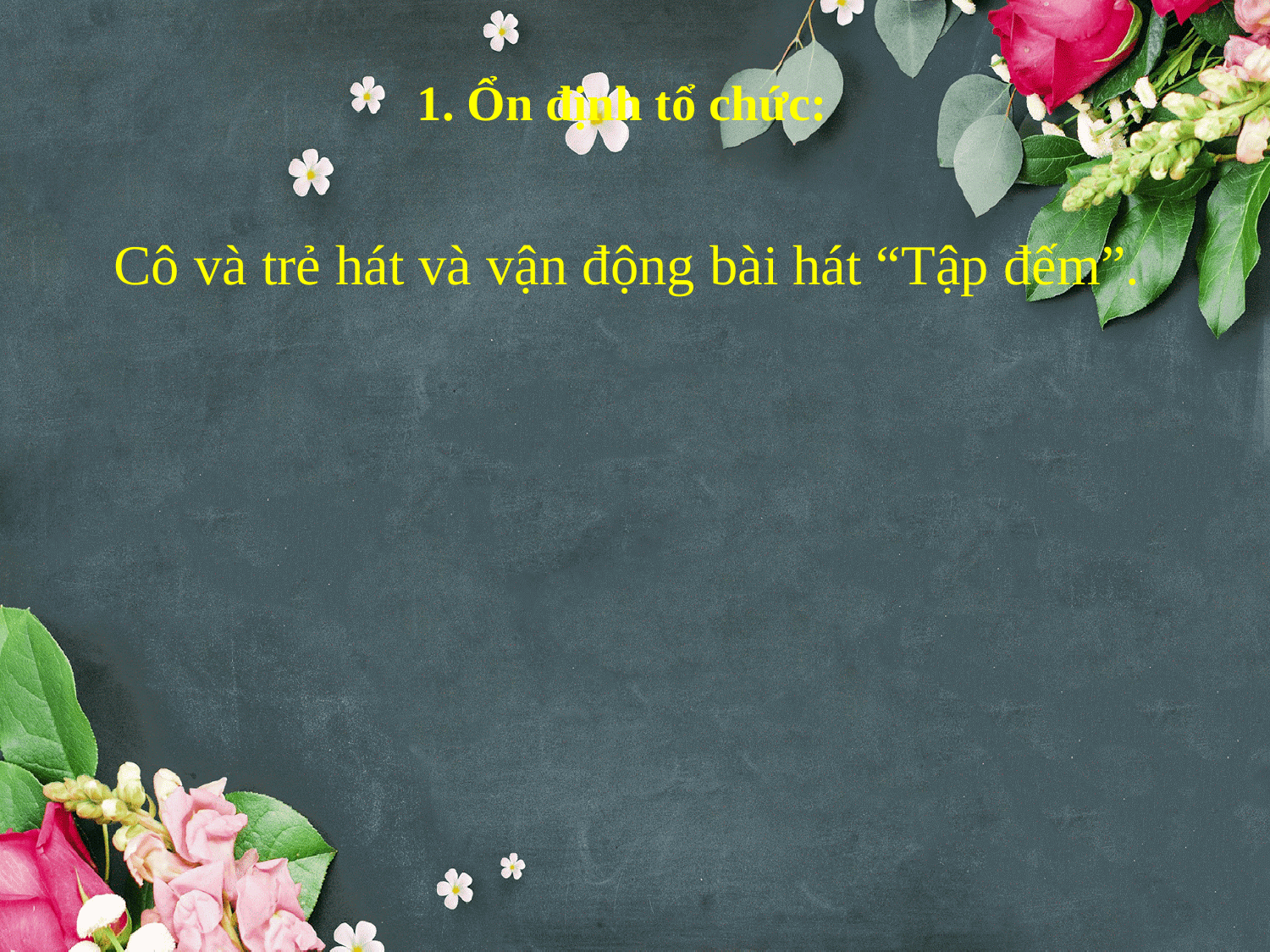

# 1. Ổn định tổ chức:
Cô và trẻ hát và vận động bài hát “Tập đếm”.